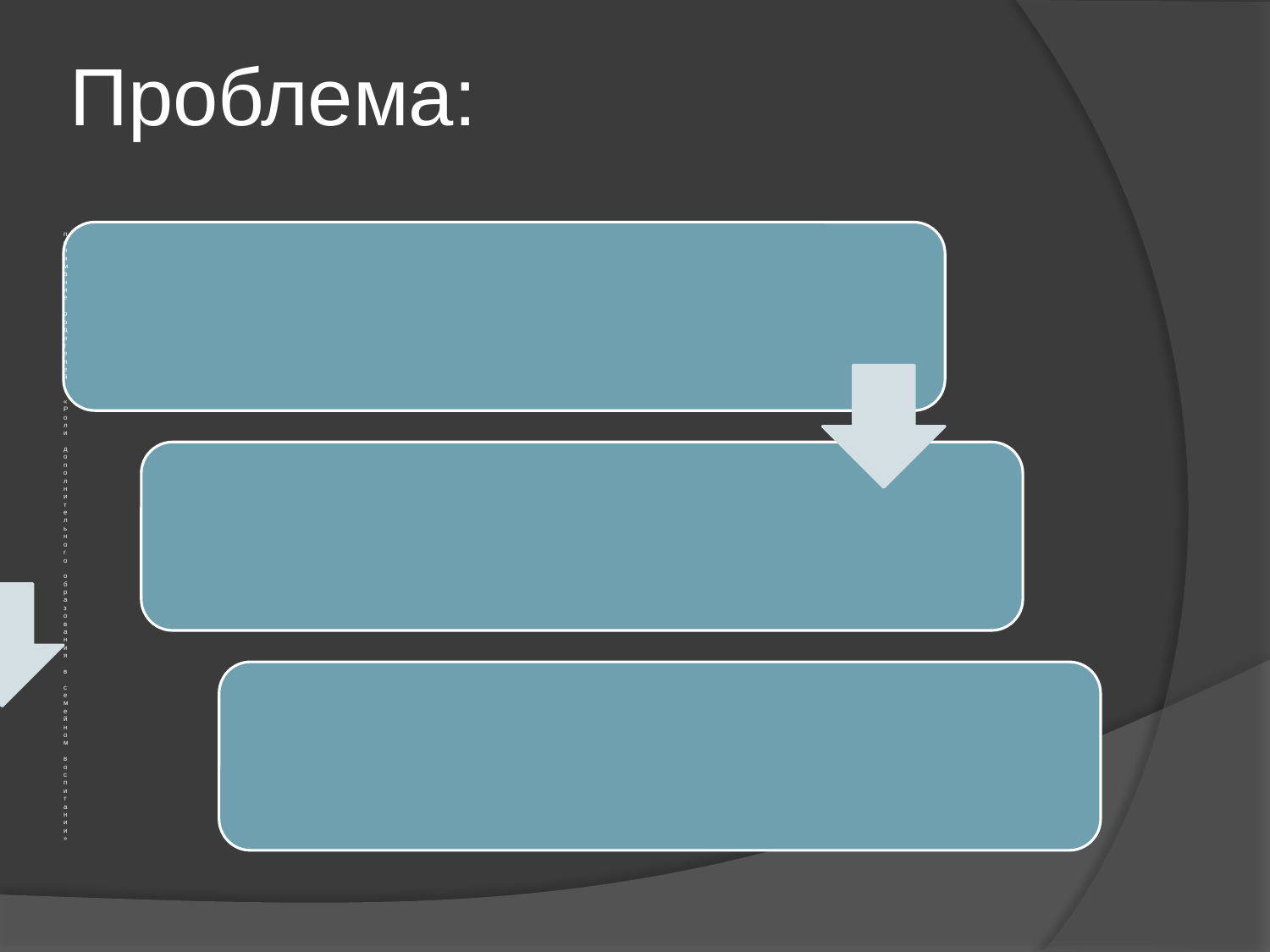

# Проблема:
понимание родителей  «Роли дополнительного образования в семейном воспитании»